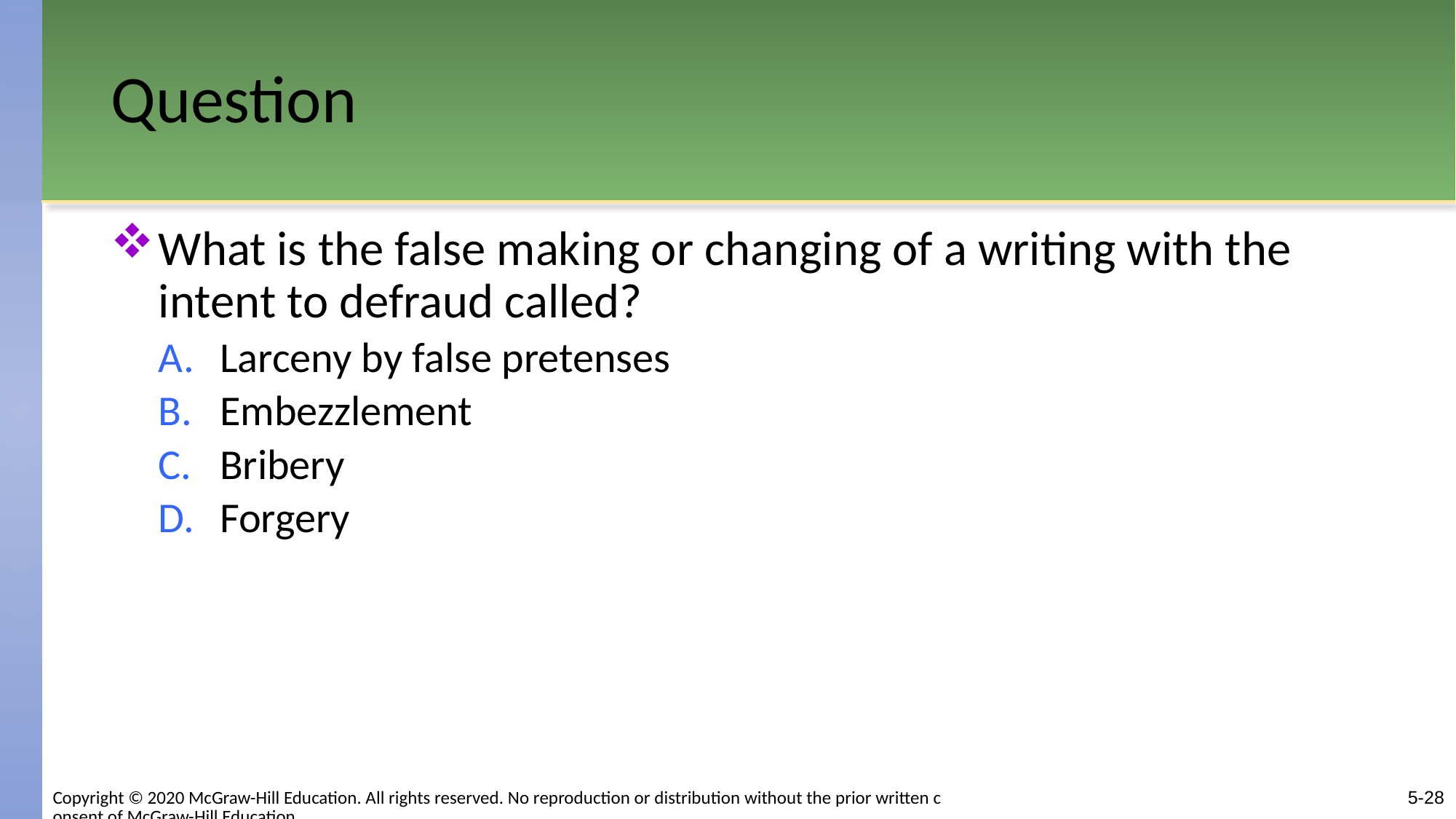

# Question
What is the false making or changing of a writing with the intent to defraud called?
Larceny by false pretenses
Embezzlement
Bribery
Forgery

Copyright © 2020 McGraw-Hill Education. All rights reserved. No reproduction or distribution without the prior written consent of McGraw-Hill Education.
5-28